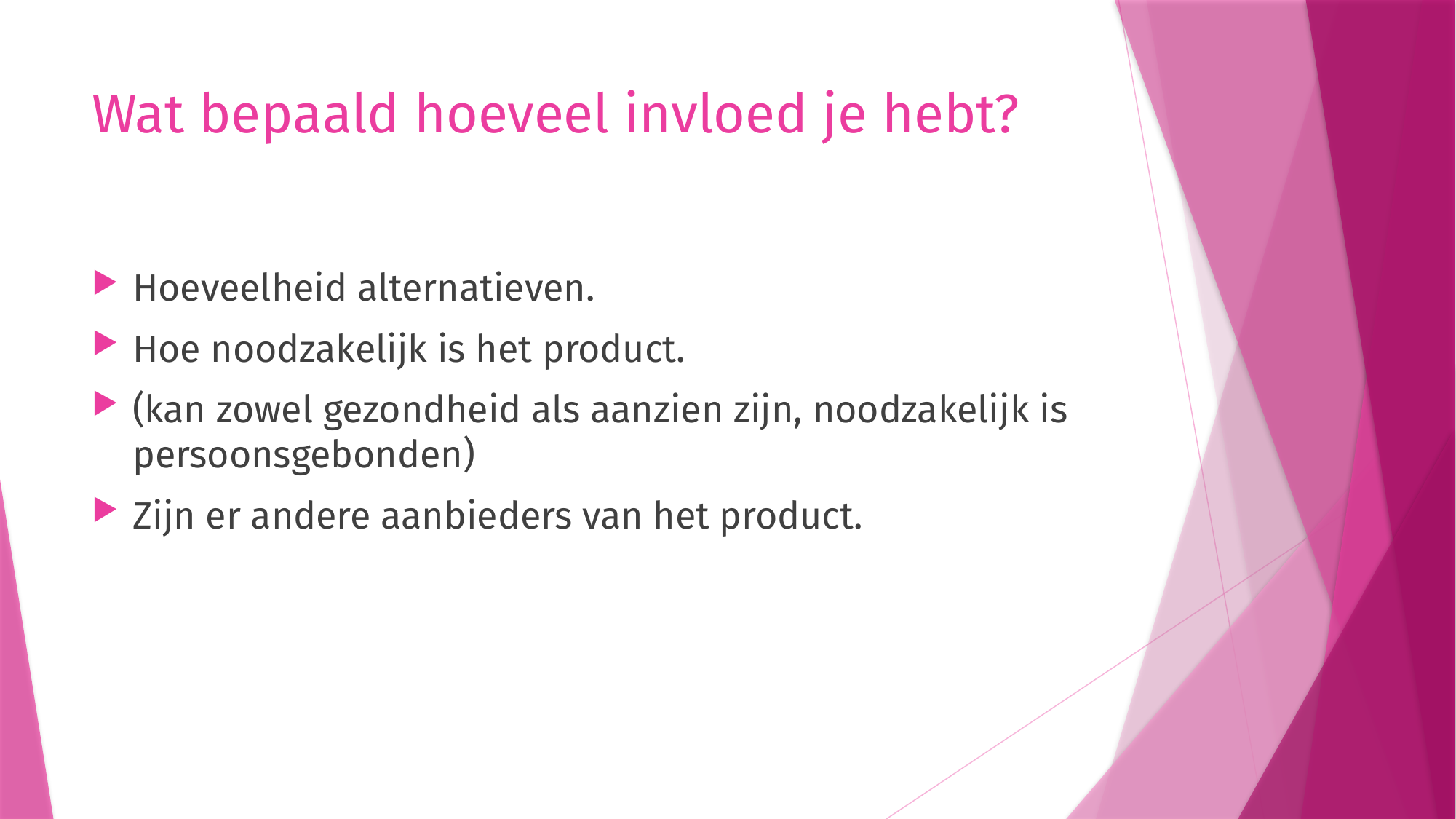

# Wat bepaald hoeveel invloed je hebt?
Hoeveelheid alternatieven.
Hoe noodzakelijk is het product.
(kan zowel gezondheid als aanzien zijn, noodzakelijk is persoonsgebonden)
Zijn er andere aanbieders van het product.